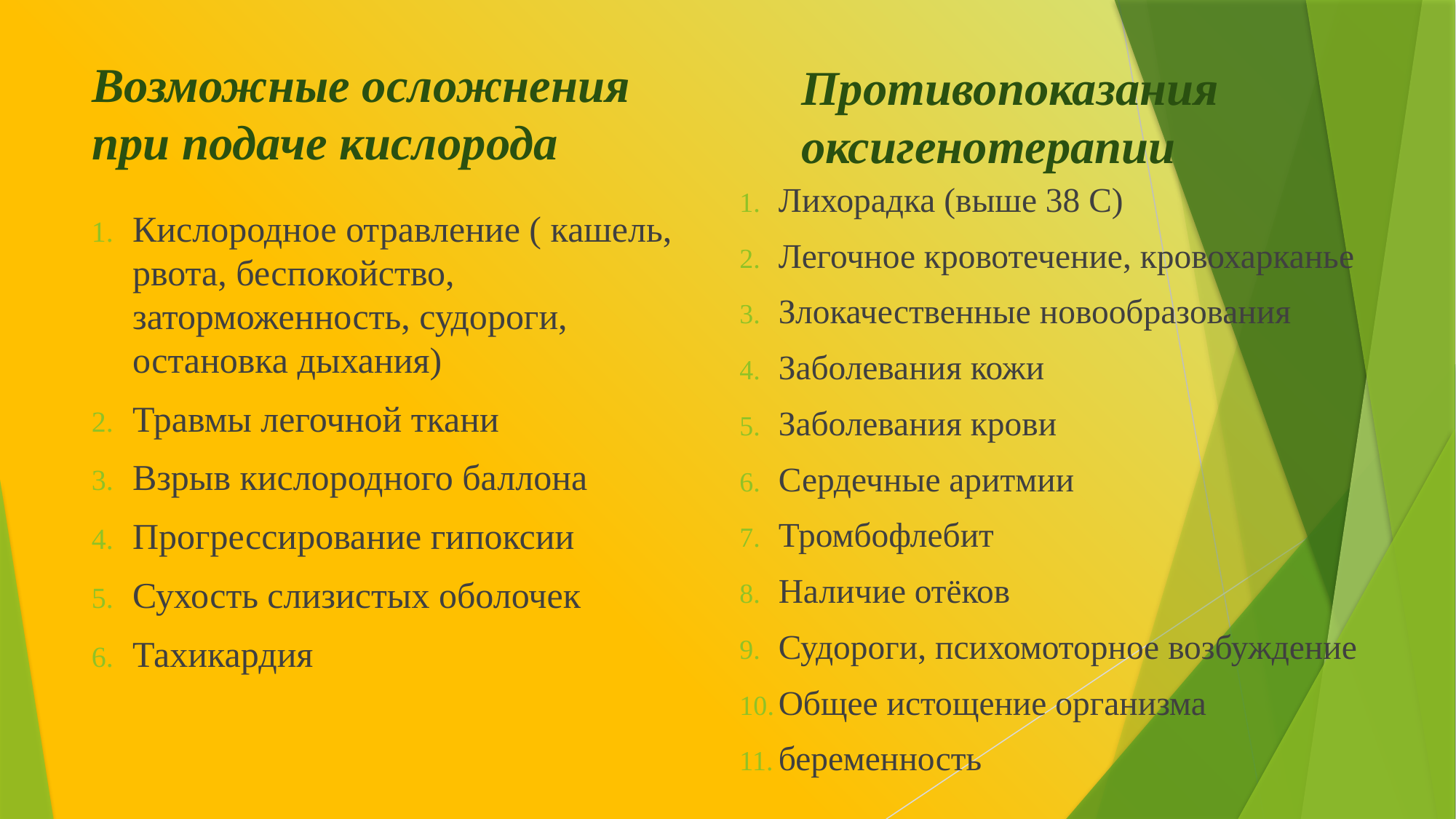

Противопоказания оксигенотерапии
Возможные осложнения при подаче кислорода
Лихорадка (выше 38 С)
Легочное кровотечение, кровохарканье
Злокачественные новообразования
Заболевания кожи
Заболевания крови
Сердечные аритмии
Тромбофлебит
Наличие отёков
Судороги, психомоторное возбуждение
Общее истощение организма
беременность

Кислородное отравление ( кашель, рвота, беспокойство, заторможенность, судороги, остановка дыхания)
Травмы легочной ткани
Взрыв кислородного баллона
Прогрессирование гипоксии
Сухость слизистых оболочек
Тахикардия